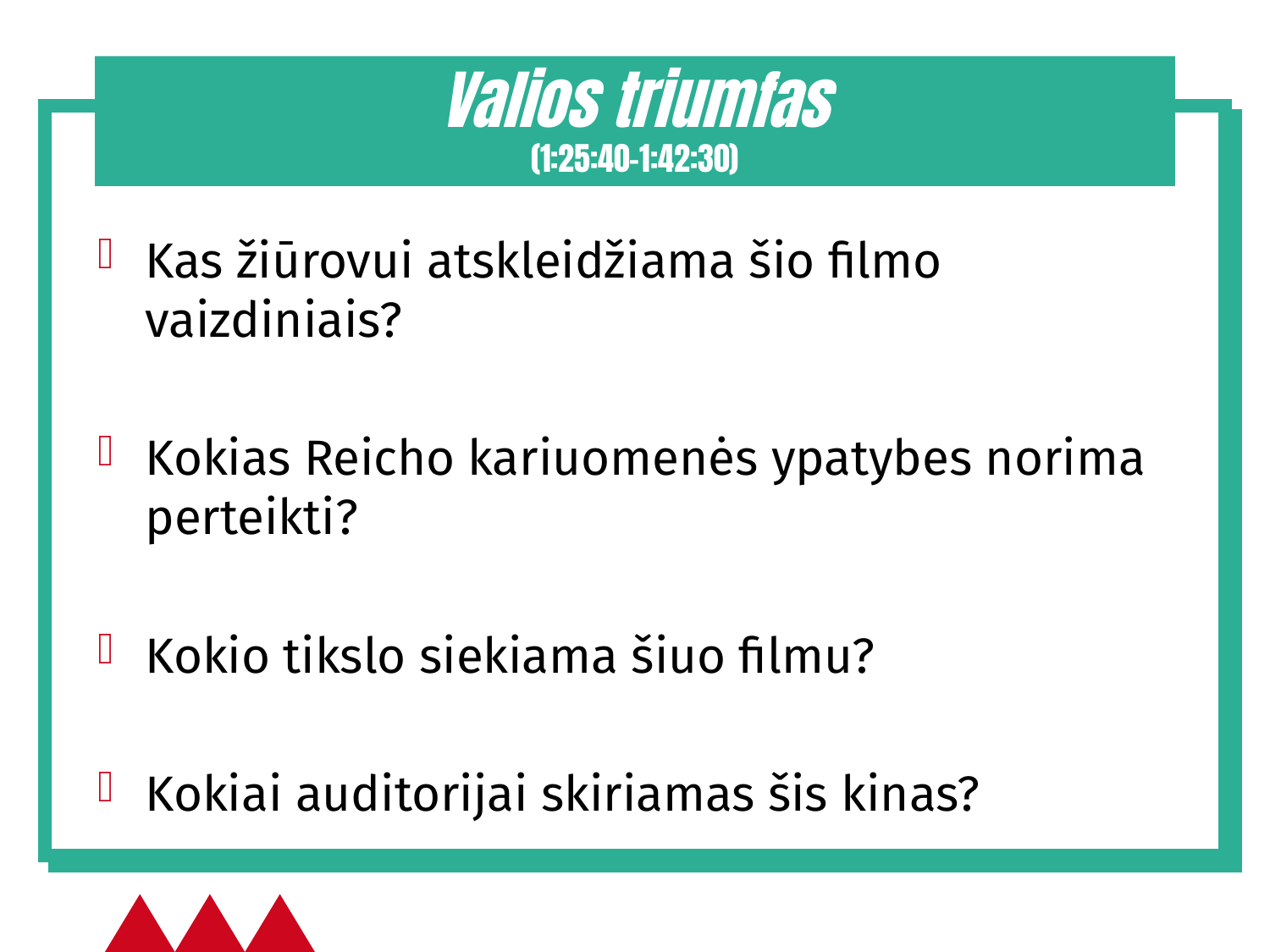

# Valios triumfas (1:25:40–1:42:30)
Kas žiūrovui atskleidžiama šio filmo vaizdiniais?

Kokias Reicho kariuomenės ypatybes norima perteikti?

Kokio tikslo siekiama šiuo filmu?

Kokiai auditorijai skiriamas šis kinas?